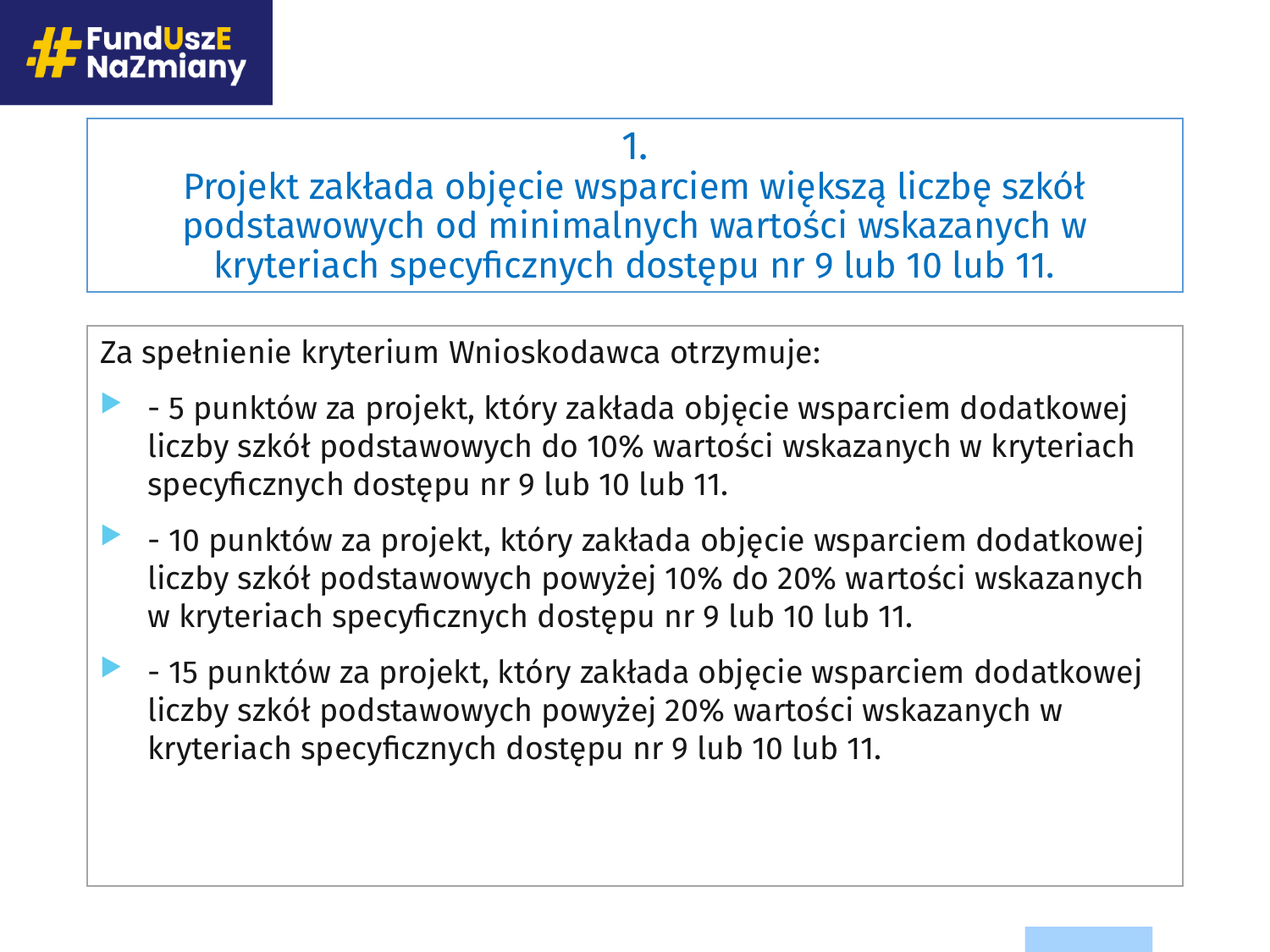

# 1. Projekt zakłada objęcie wsparciem większą liczbę szkół podstawowych od minimalnych wartości wskazanych w kryteriach specyficznych dostępu nr 9 lub 10 lub 11.
Za spełnienie kryterium Wnioskodawca otrzymuje:
- 5 punktów za projekt, który zakłada objęcie wsparciem dodatkowej liczby szkół podstawowych do 10% wartości wskazanych w kryteriach specyficznych dostępu nr 9 lub 10 lub 11.
- 10 punktów za projekt, który zakłada objęcie wsparciem dodatkowej liczby szkół podstawowych powyżej 10% do 20% wartości wskazanych w kryteriach specyficznych dostępu nr 9 lub 10 lub 11.
- 15 punktów za projekt, który zakłada objęcie wsparciem dodatkowej liczby szkół podstawowych powyżej 20% wartości wskazanych w kryteriach specyficznych dostępu nr 9 lub 10 lub 11.